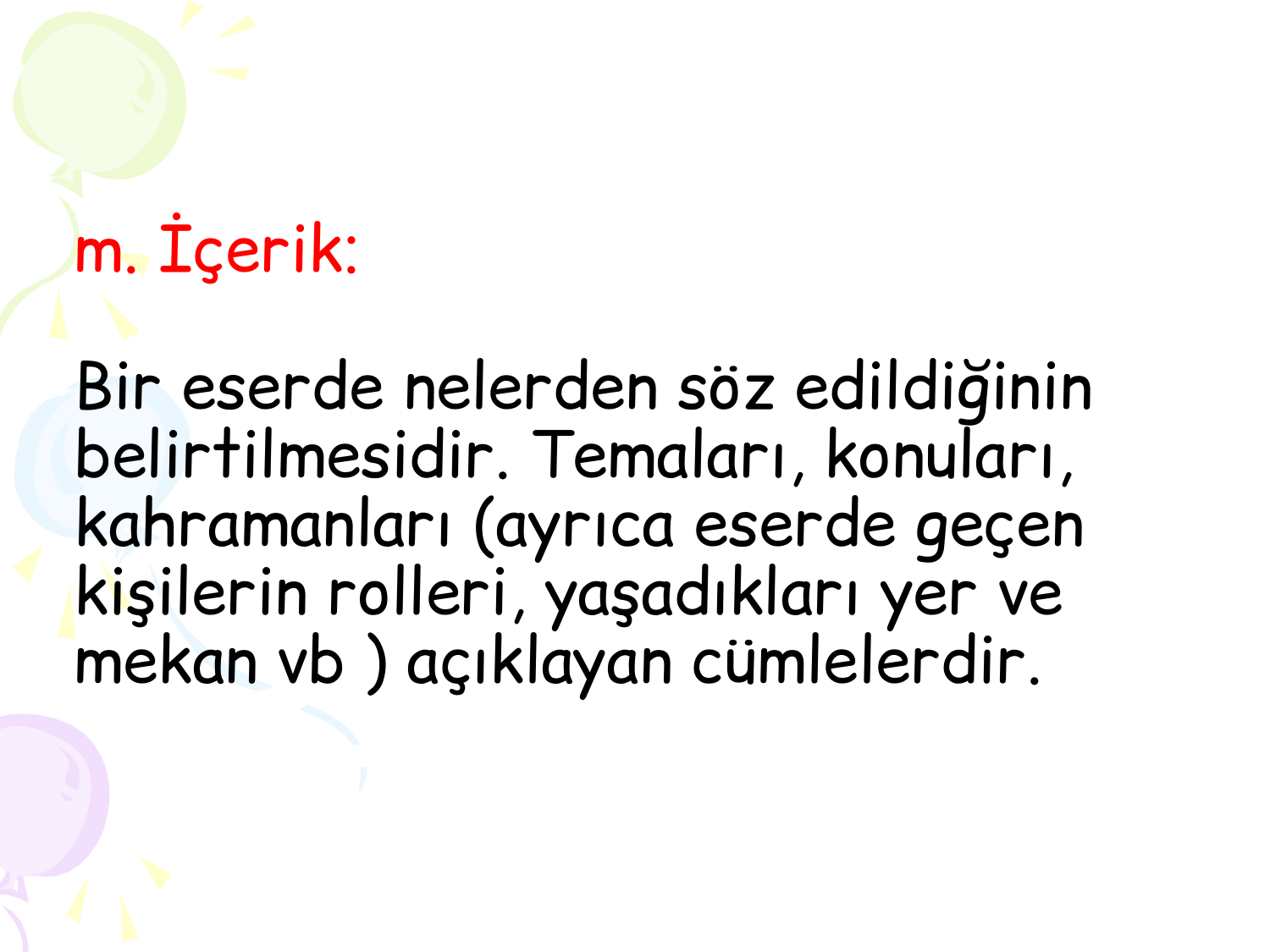

# m. İçerik: Bir eserde nelerden söz edildiğinin belirtilmesidir. Temaları, konuları, kahramanları (ayrıca eserde geçen kişilerin rolleri, yaşadıkları yer ve mekan vb ) açıklayan cümlelerdir.